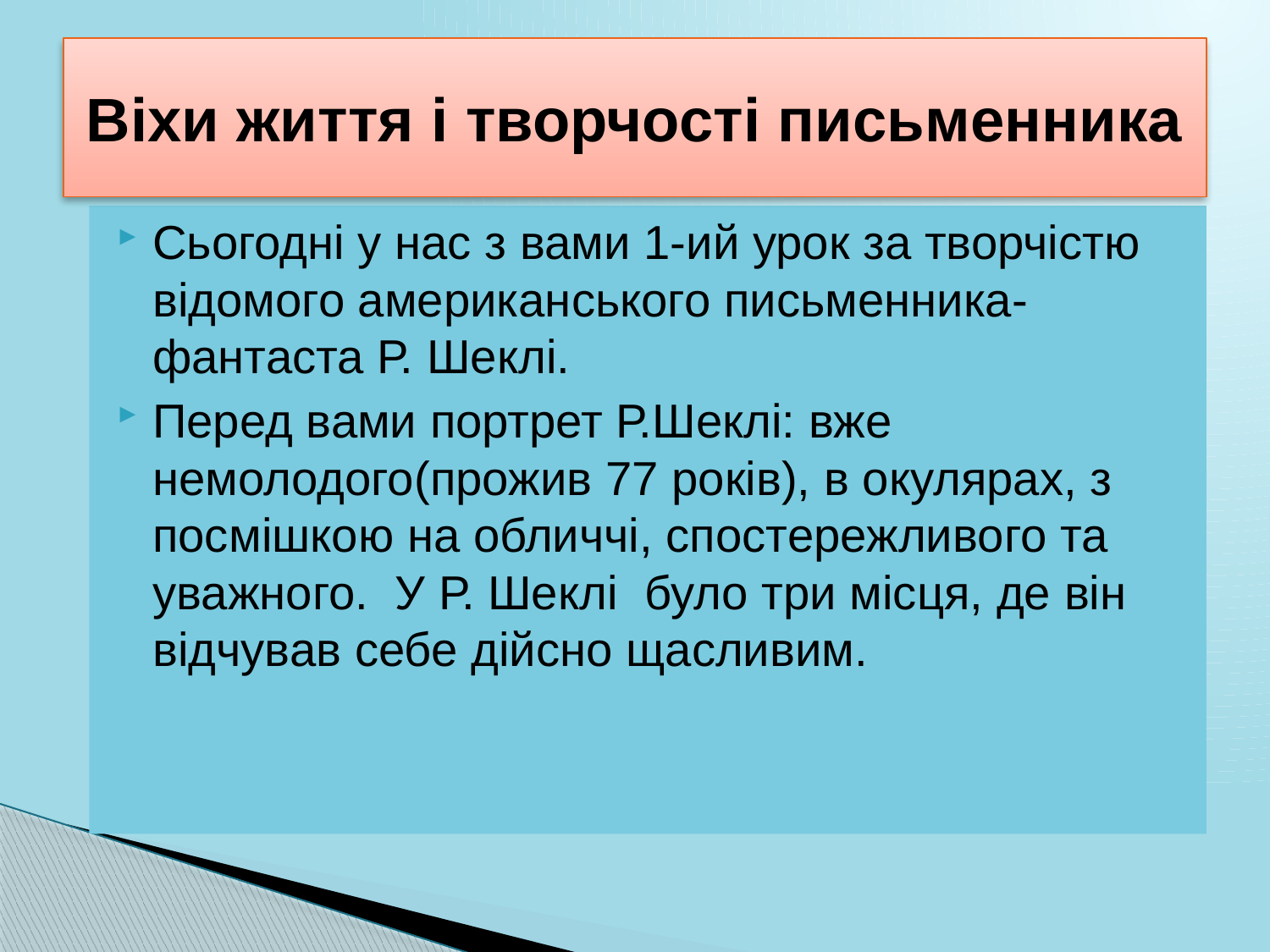

# Віхи життя і творчості письменника
Сьогодні у нас з вами 1-ий урок за творчістю відомого американського письменника-фантаста Р. Шеклі.
Перед вами портрет Р.Шеклі: вже немолодого(прожив 77 років), в окулярах, з посмішкою на обличчі, спостережливого та уважного.  У Р. Шеклі  було три місця, де він відчував себе дійсно щасливим.